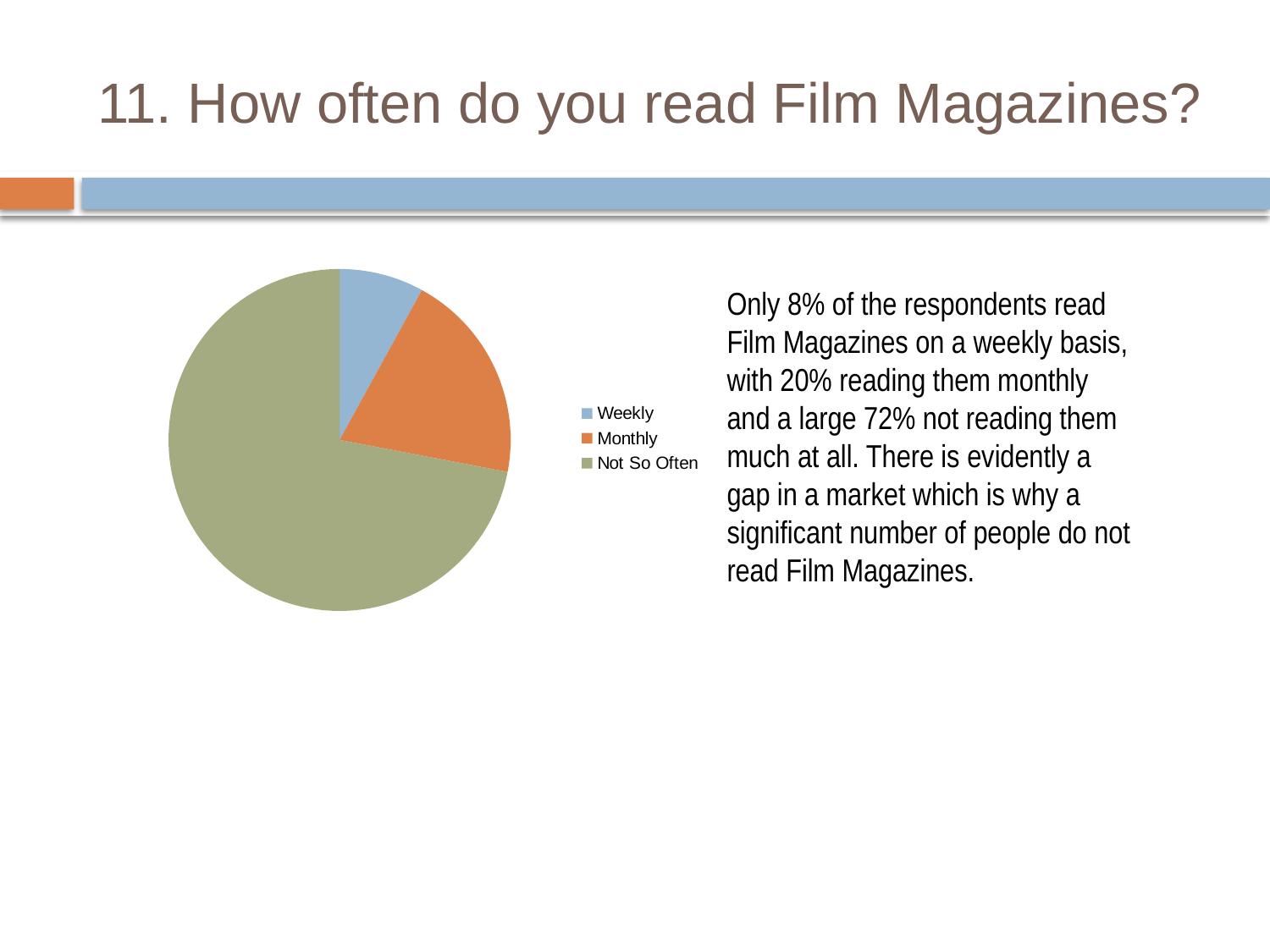

# 11. How often do you read Film Magazines?

[unsupported chart]

Only 8% of the respondents read Film Magazines on a weekly basis, with 20% reading them monthly and a large 72% not reading them much at all. There is evidently a gap in a market which is why a significant number of people do not read Film Magazines.